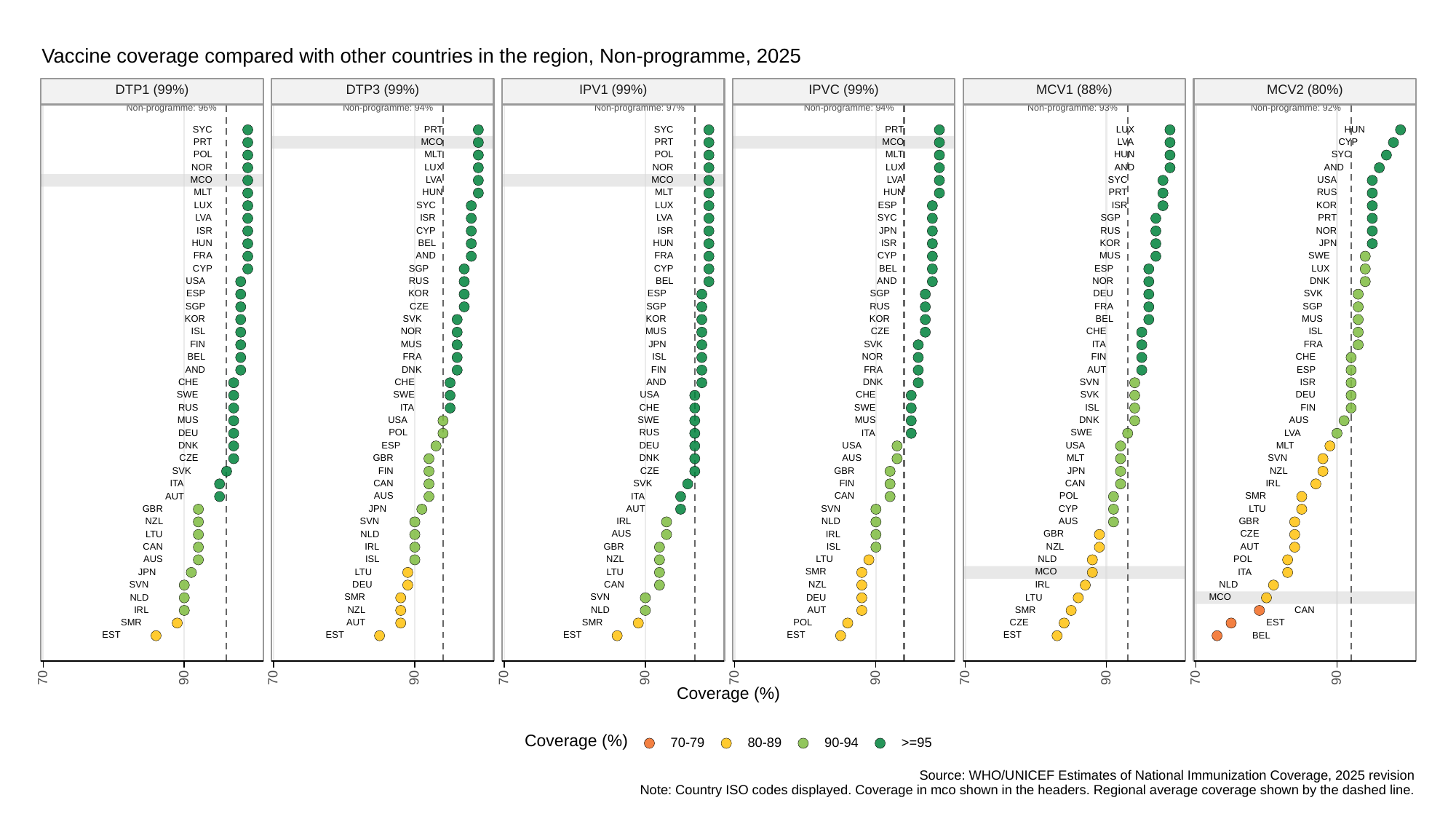

Vaccine coverage compared with other countries in the region, Non-programme, 2025

DTP1 (99%)
DTP3 (99%)
IPV1 (99%)
IPVC (99%)
MCV1 (88%)
MCV2 (80%)
Non-programme: 96%
Non-programme: 94%
Non-programme: 97%
Non-programme: 94%
Non-programme: 93%
Non-programme: 92%

SYC
SYC
LUX
HUN
PRT
PRT

MCO
MCO
CYP
PRT
PRT
LVA

POL
POL
SYC
HUN
MLT
MLT

NOR
NOR
LUX
LUX
AND
AND

MCO
MCO
SYC
USA
LVA
LVA

RUS
HUN
HUN
MLT
MLT
PRT

KOR
SYC
ESP
ISR
LUX
LUX

ISR
SYC
SGP
LVA
LVA
PRT

NOR
ISR
CYP
ISR
RUS
JPN

KOR
ISR
HUN
HUN
JPN
BEL

CYP
MUS
SWE
FRA
AND
FRA

CYP
SGP
CYP
ESP
LUX
BEL

NOR
USA
RUS
BEL
AND
DNK

KOR
ESP
ESP
SGP
SVK
DEU

SGP
CZE
SGP
RUS
SGP
FRA

KOR
KOR
KOR
SVK
MUS
BEL

NOR
ISL
MUS
CZE
CHE
ISL

MUS
SVK
JPN
FIN
ITA
FRA

NOR
ISL
CHE
BEL
FRA
FIN

ESP
AUT
AND
DNK
FIN
FRA

CHE
CHE
SVN
ISR
AND
DNK

SWE
SWE
USA
CHE
SVK
DEU

RUS
CHE
SWE
ISL
ITA
FIN

MUS
USA
SWE
MUS
AUS
DNK

POL
RUS
SWE
DEU
ITA
LVA

ESP
USA
USA
DEU
DNK
MLT

CZE
GBR
AUS
SVN
DNK
MLT

SVK
CZE
GBR
JPN
FIN
NZL

CAN
SVK
CAN
ITA
FIN
IRL

POL
AUS
CAN
SMR
AUT
ITA

GBR
SVN
CYP
JPN
AUT
LTU

SVN
AUS
GBR
NZL
IRL
NLD

AUS
GBR
CZE
LTU
NLD
IRL

CAN
GBR
ISL
AUT
IRL
NZL

POL
AUS
ISL
LTU
NZL
NLD

MCO
SMR
JPN
LTU
LTU
ITA

SVN
CAN
DEU
NZL
IRL
NLD

MCO
SMR
SVN
DEU
LTU
NLD

SMR
CAN
AUT
IRL
NZL
NLD

POL
SMR
SMR
CZE
EST
AUT

EST
EST
EST
EST
EST
BEL

70
90
70
90
70
90
70
90
70
90
70
90
Coverage (%)
Coverage (%)

70-79
80-89
90-94
>=95
Source: WHO/UNICEF Estimates of National Immunization Coverage, 2025 revision
Note: Country ISO codes displayed. Coverage in mco shown in the headers. Regional average coverage shown by the dashed line.